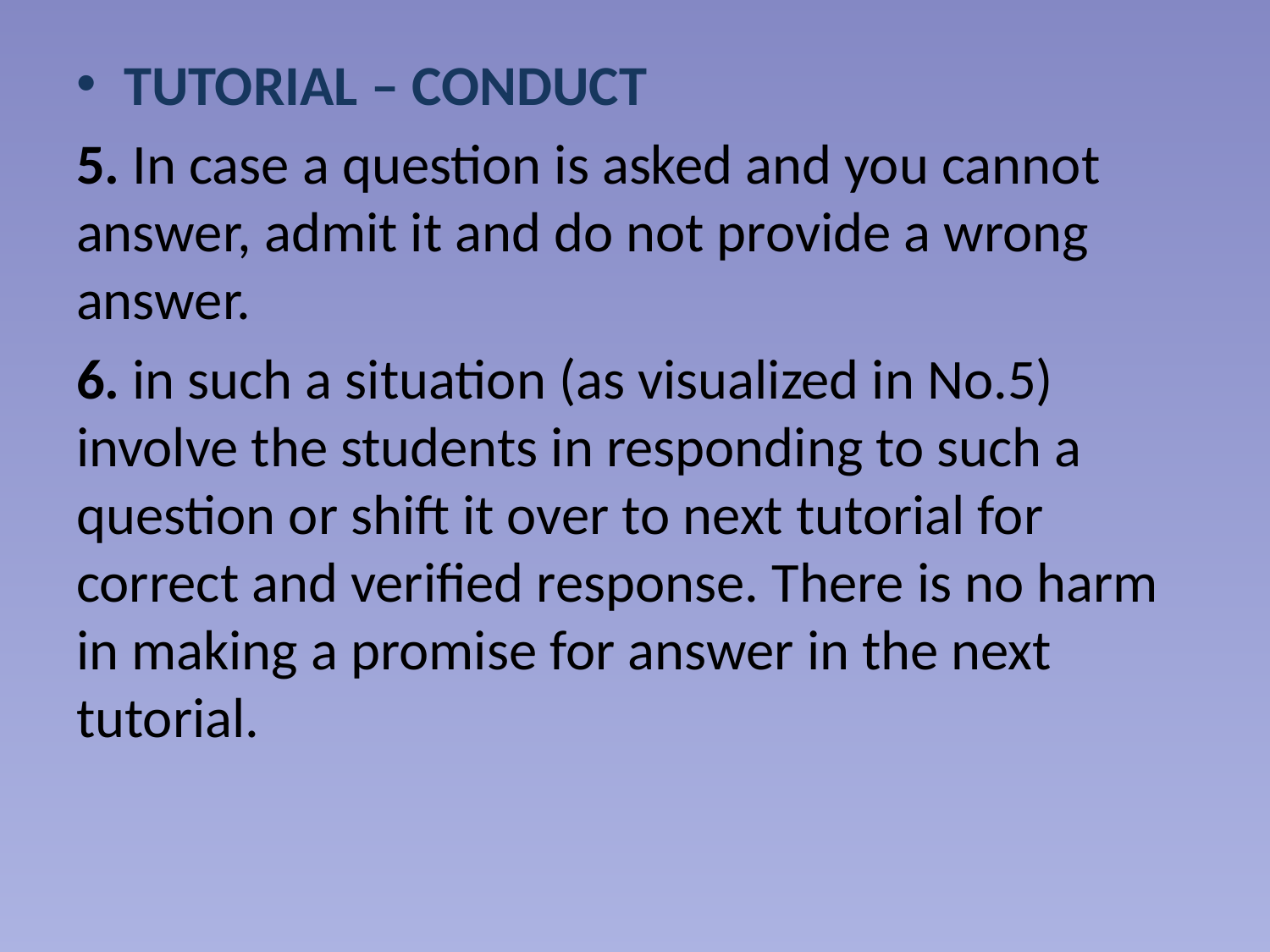

TUTORIAL – CONDUCT
5. In case a question is asked and you cannot answer, admit it and do not provide a wrong answer.
6. in such a situation (as visualized in No.5) involve the students in responding to such a question or shift it over to next tutorial for correct and verified response. There is no harm in making a promise for answer in the next tutorial.